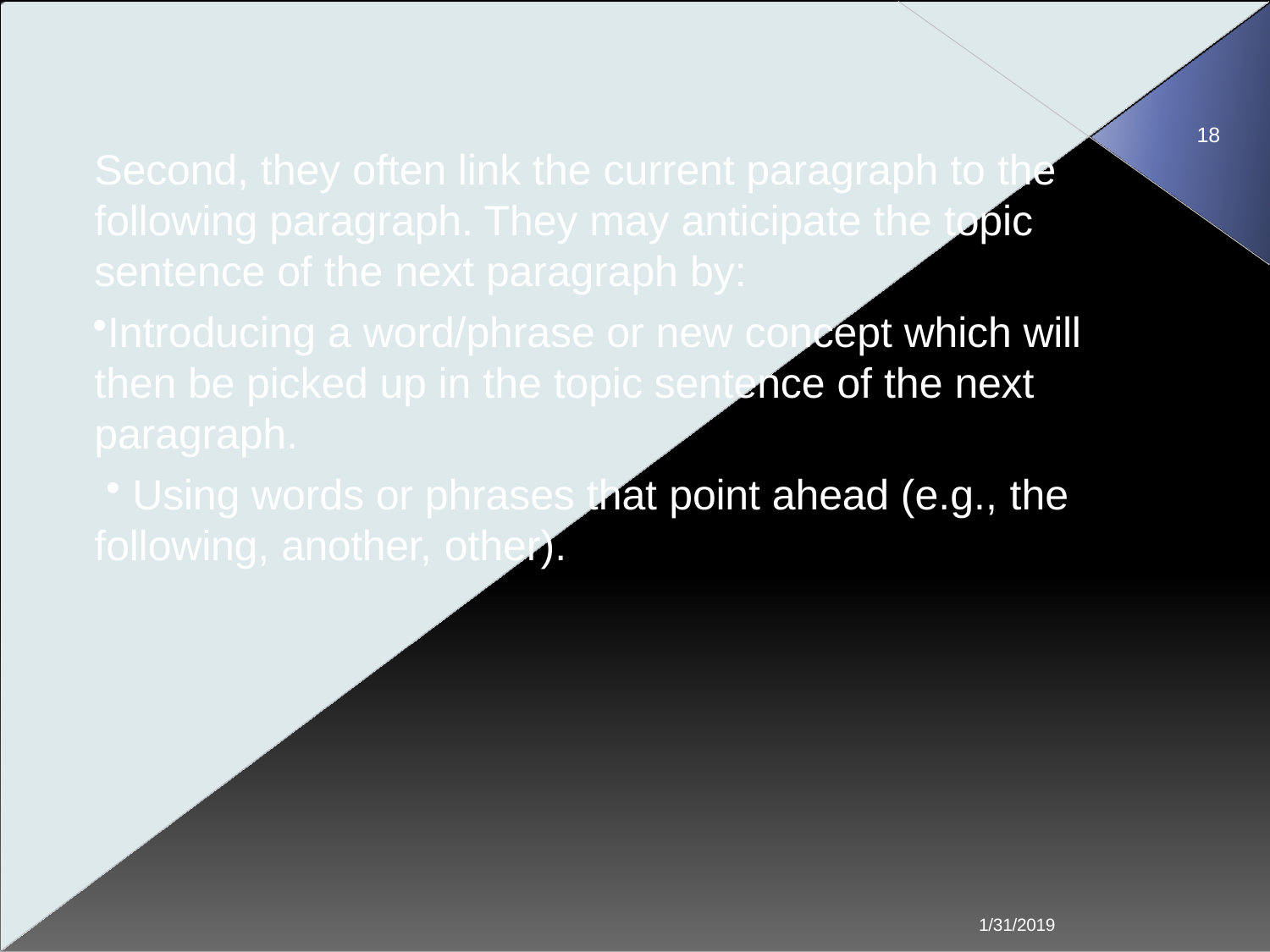

# Second, they often link the current paragraph to the  following paragraph. They may anticipate the topic  sentence of the next paragraph by:
18
Introducing a word/phrase or new concept which will  then be picked up in the topic sentence of the next  paragraph.
Using words or phrases that point ahead (e.g., the
following, another, other).
1/31/2019